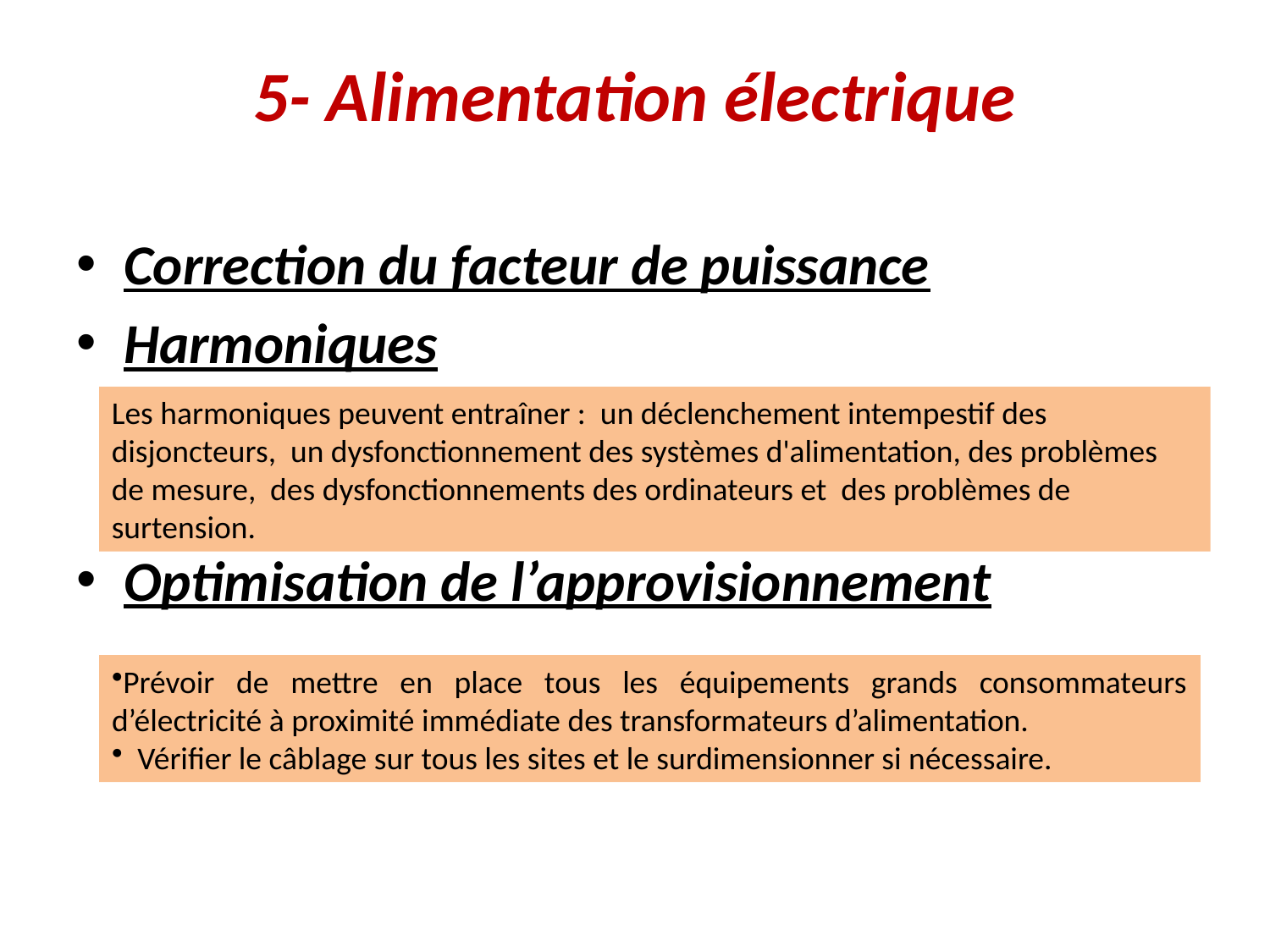

# 5- Alimentation électrique
Correction du facteur de puissance
Harmoniques

Optimisation de l’approvisionnement

Les harmoniques peuvent entraîner :  un déclenchement intempestif des disjoncteurs,  un dysfonctionnement des systèmes d'alimentation, des problèmes de mesure,  des dysfonctionnements des ordinateurs et  des problèmes de surtension.
Prévoir de mettre en place tous les équipements grands consommateurs d’électricité à proximité immédiate des transformateurs d’alimentation.
  Vérifier le câblage sur tous les sites et le surdimensionner si nécessaire.